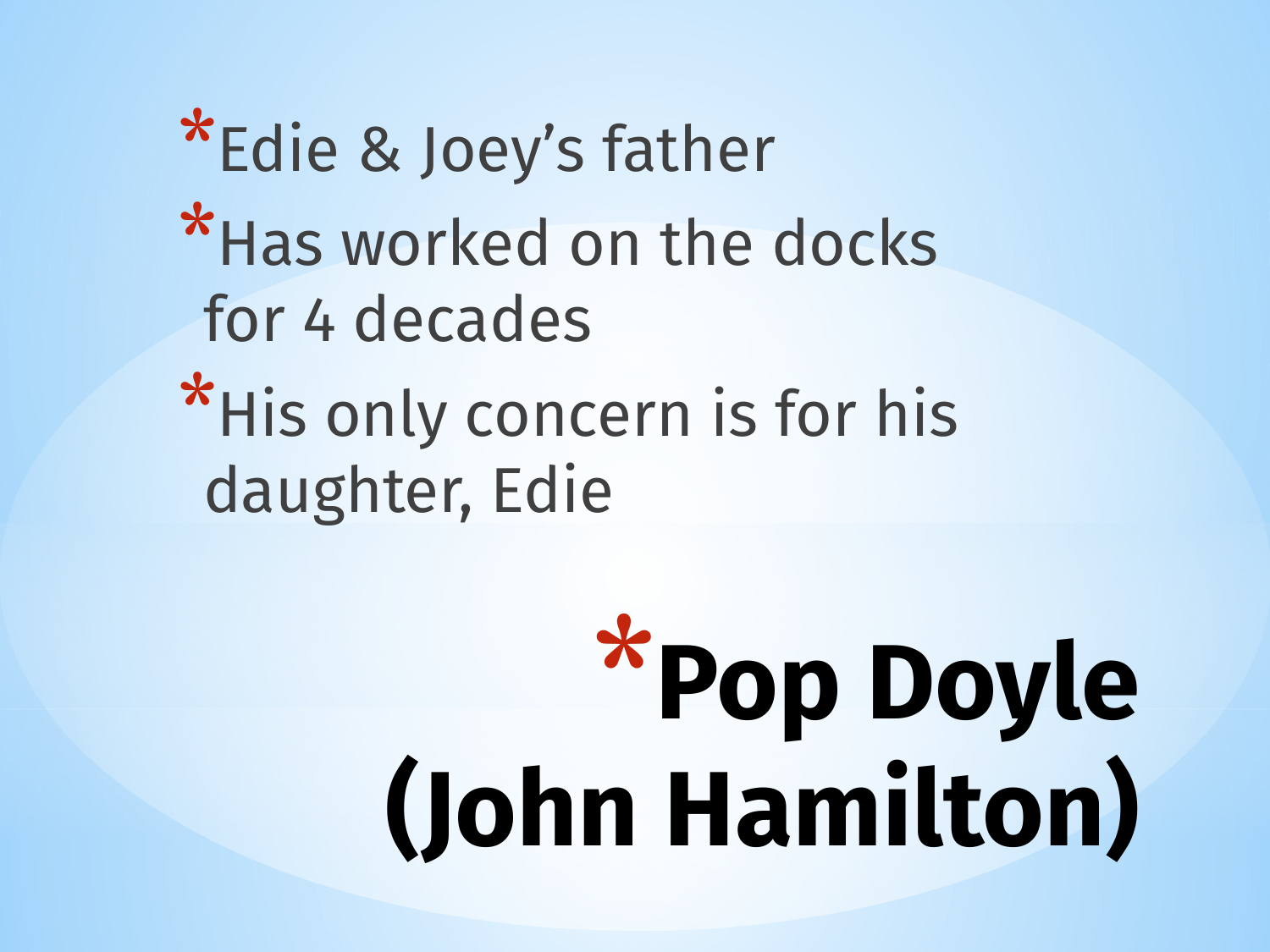

Edie & Joey’s father
Has worked on the docks for 4 decades
His only concern is for his daughter, Edie
# Pop Doyle (John Hamilton)